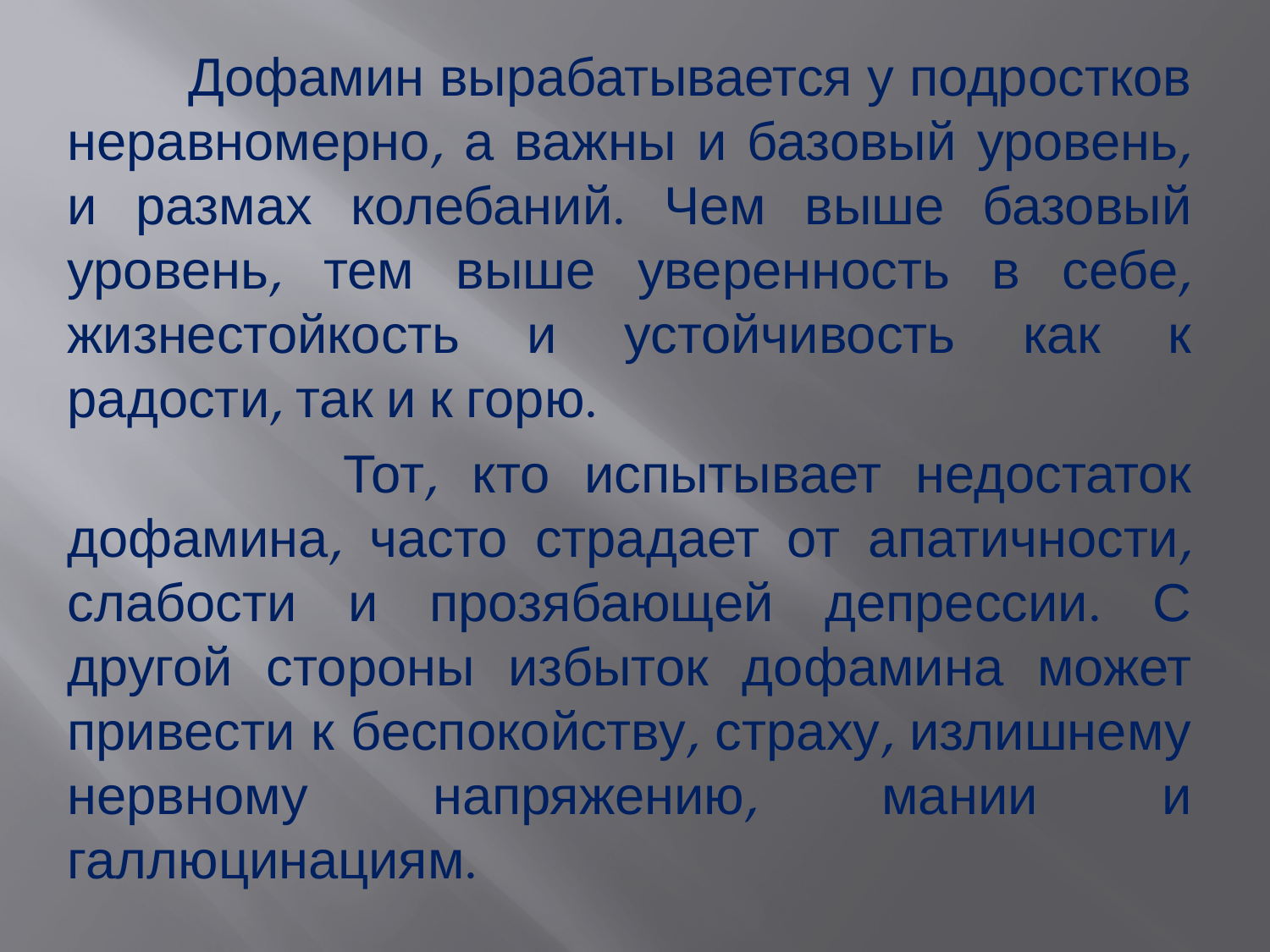

Дофамин вырабатывается у подростков неравномерно, а важны и базовый уровень, и размах колебаний. Чем выше базовый уровень, тем выше уверенность в себе, жизнестойкость и устойчивость как к радости, так и к горю.
        Тот, кто испытывает недостаток дофамина, часто страдает от апатичности, слабости и прозябающей депрессии. С другой стороны избыток дофамина может привести к беспокойству, страху, излишнему нервному напряжению, мании и галлюцинациям.